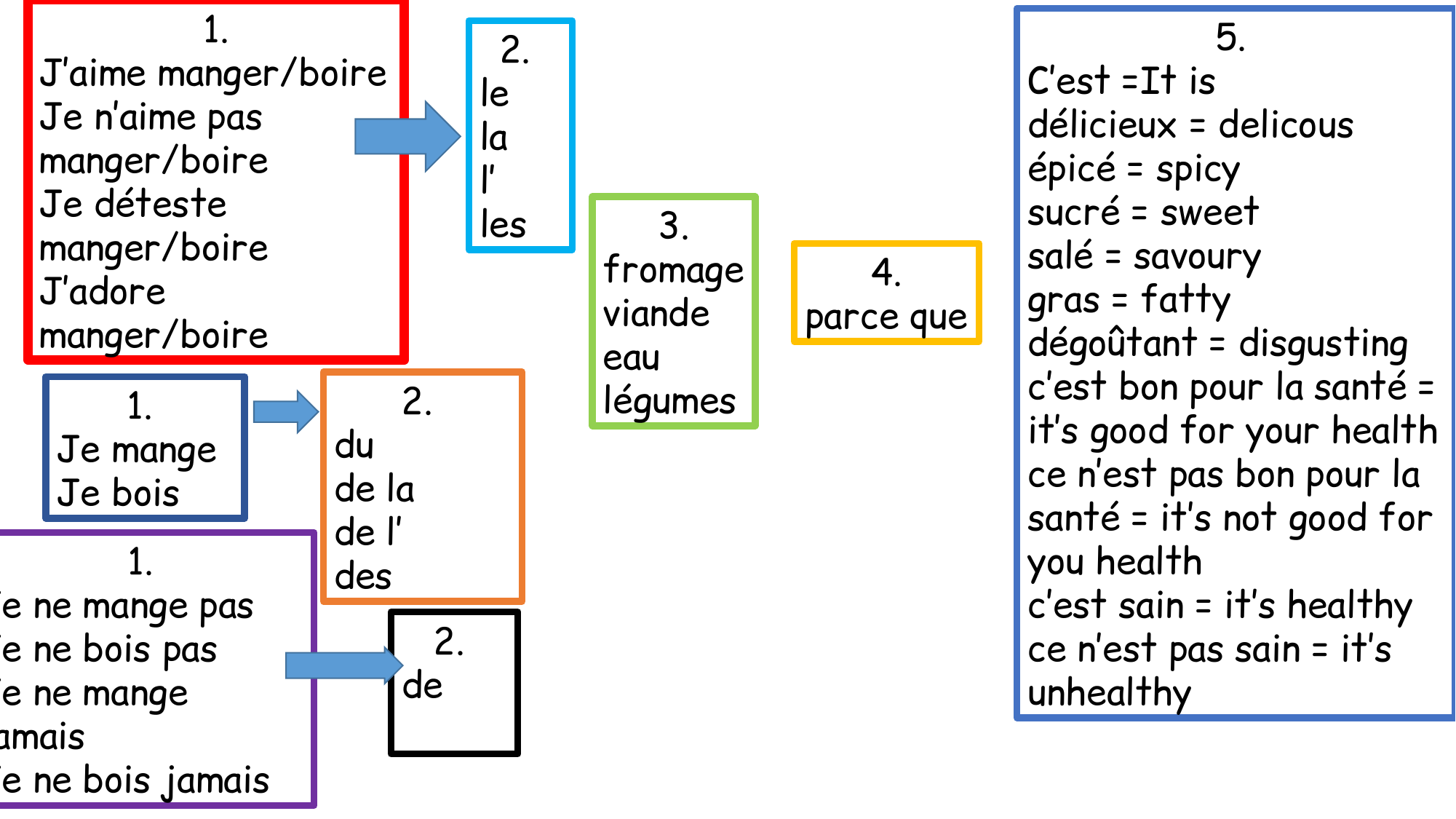

1.
J’aime manger/boire
Je n’aime pas manger/boire
Je déteste manger/boire
J’adore manger/boire
5.
C’est =It is
délicieux = delicous
épicé = spicy
sucré = sweet
salé = savoury
gras = fatty
dégoûtant = disgusting
c’est bon pour la santé = it’s good for your health
ce n’est pas bon pour la santé = it’s not good for you health
c’est sain = it’s healthy
ce n’est pas sain = it’s unhealthy
2.
le
la
l’
les

3.
fromage
viande
eau
légumes
4.
parce que
2.
du
de la
de l’
des
1.
Je mange
Je bois

1.
Je ne mange pas
Je ne bois pas
Je ne mange jamais
Je ne bois jamais
2.
de